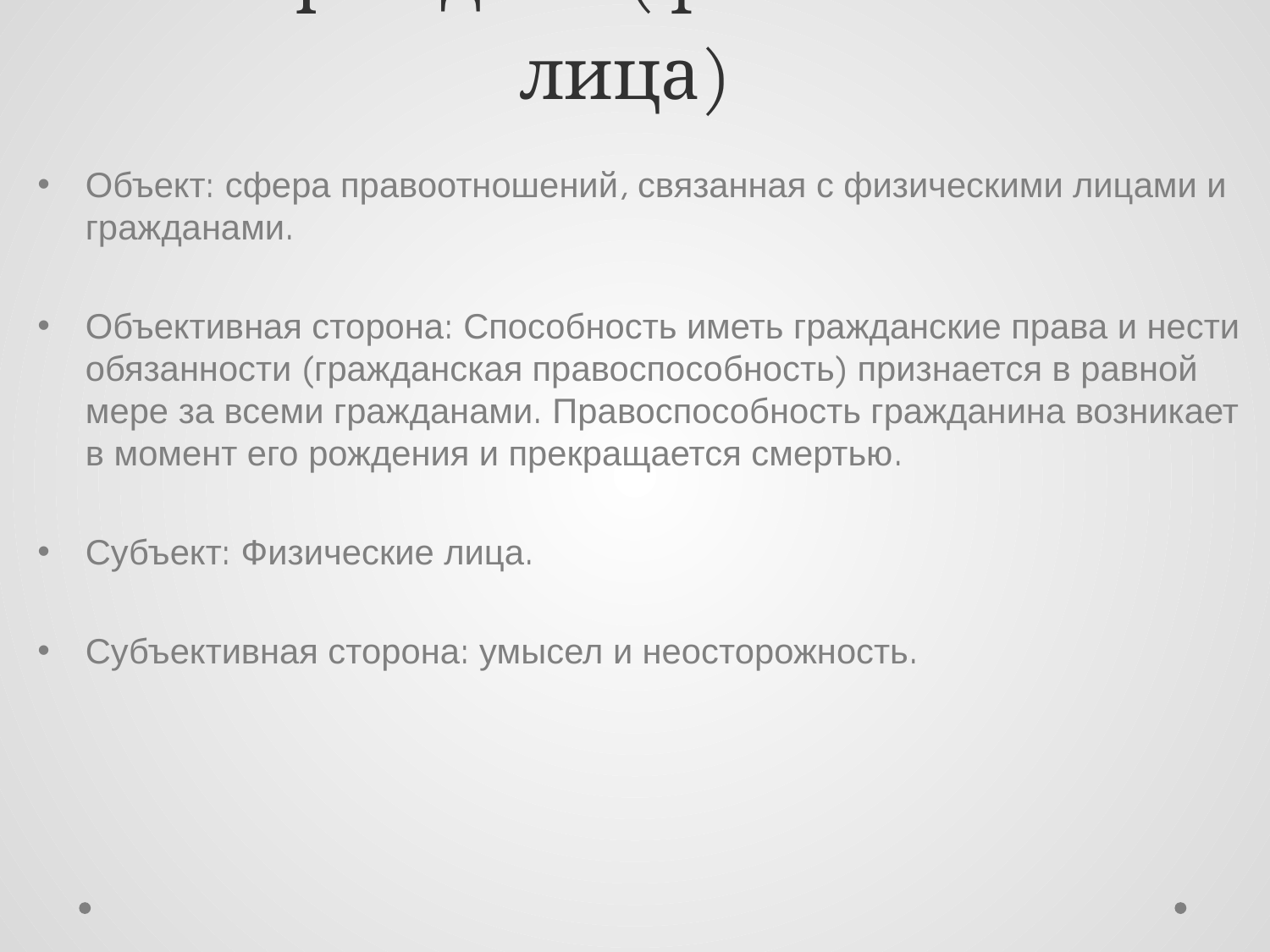

# 3.  Граждане (физические лица)
Объект: сфера правоотношений, связанная с физическими лицами и гражданами.

Объективная сторона: Способность иметь гражданские права и нести обязанности (гражданская правоспособность) признается в равной мере за всеми гражданами. Правоспособность гражданина возникает в момент его рождения и прекращается смертью.

Субъект: Физические лица.

Субъективная сторона: умысел и неосторожность.